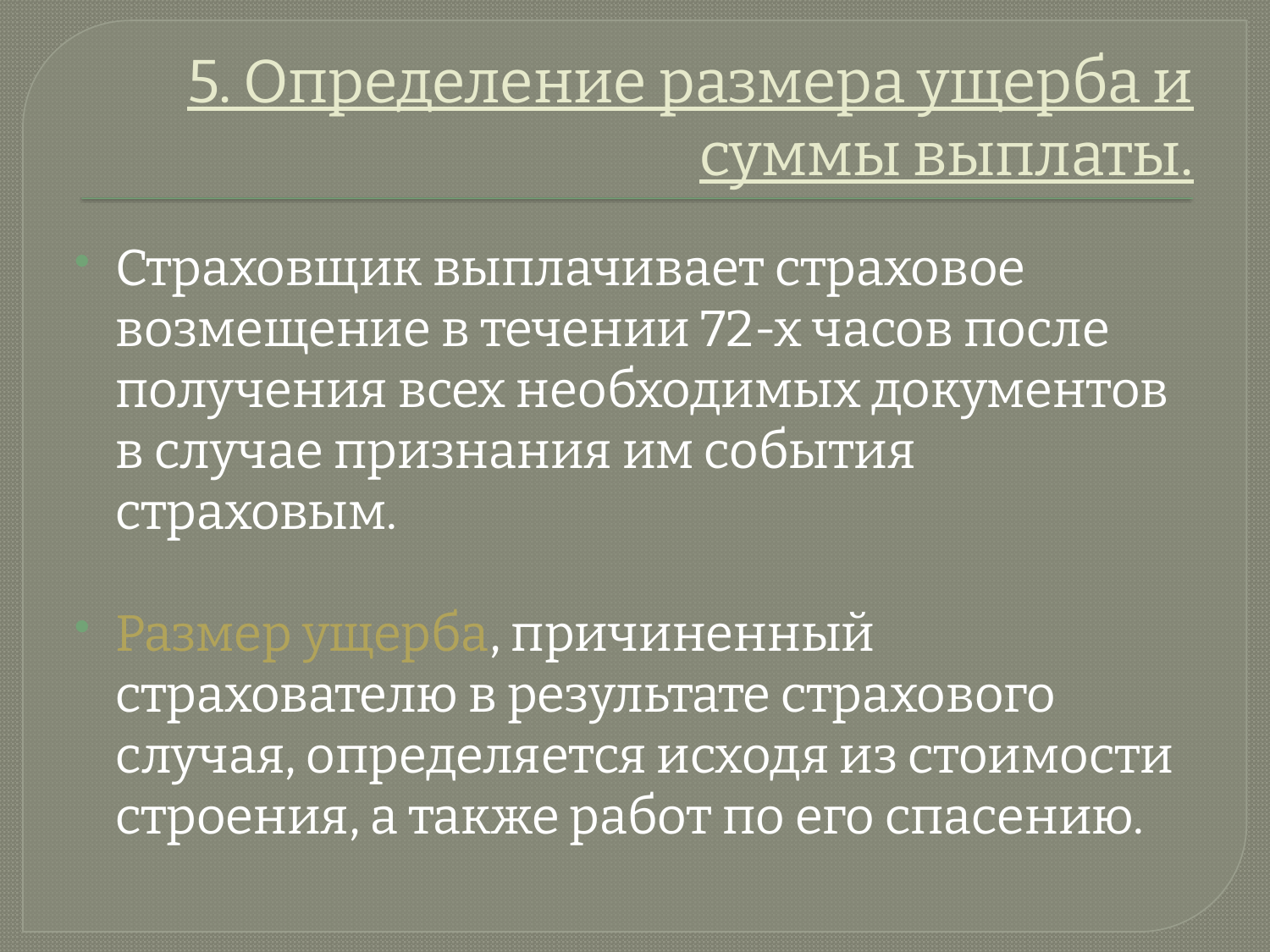

# 5. Определение размера ущерба и суммы выплаты.
Страховщик выплачивает страховое возмещение в течении 72-х часов после получения всех необходимых документов в случае признания им события страховым.

Размер ущерба, причиненный страхователю в результате страхового случая, определяется исходя из стоимости строения, а также работ по его спасению.